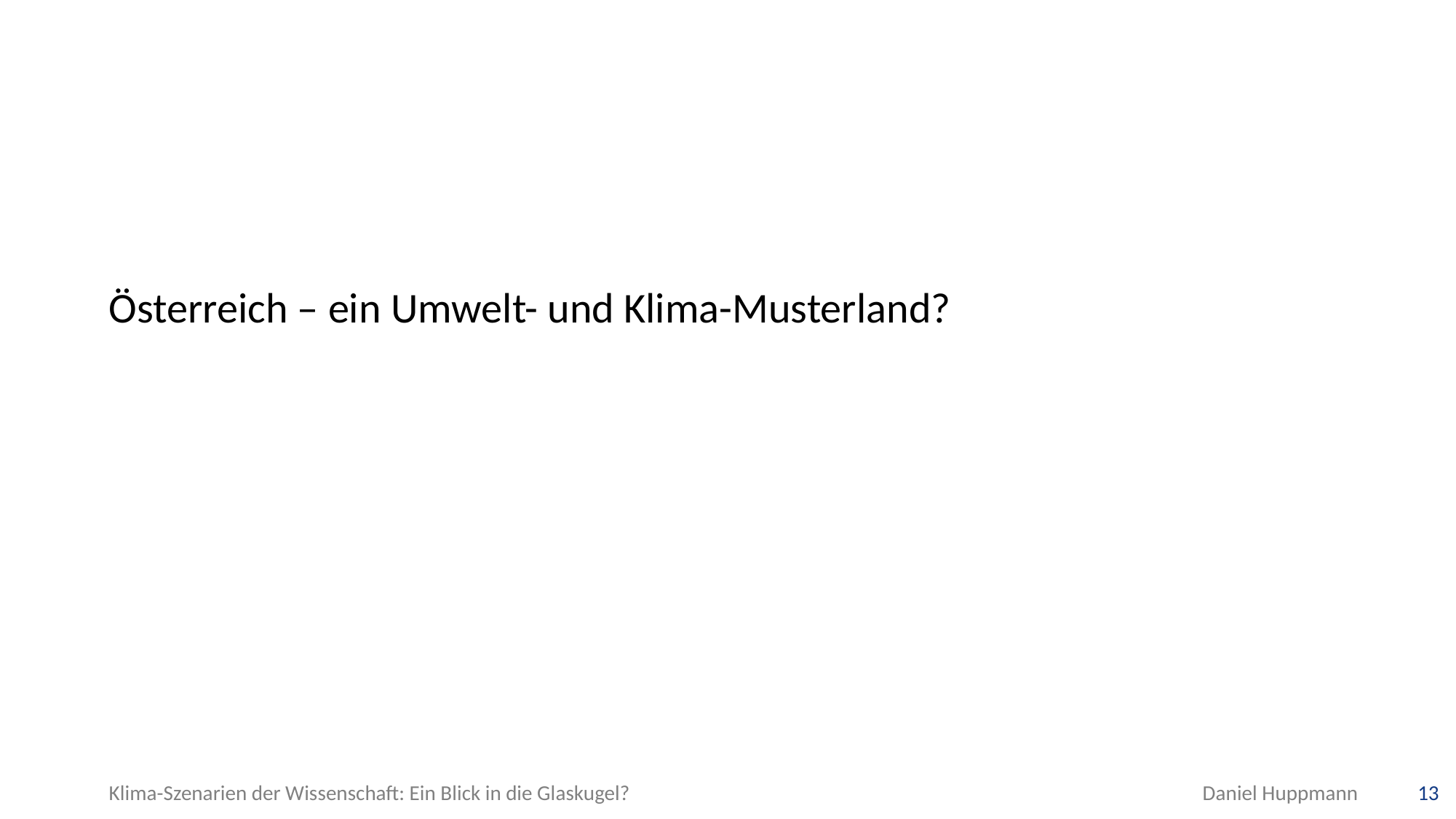

# Österreich – ein Umwelt- und Klima-Musterland?

Klima-Szenarien der Wissenschaft: Ein Blick in die Glaskugel?
Daniel Huppmann
13